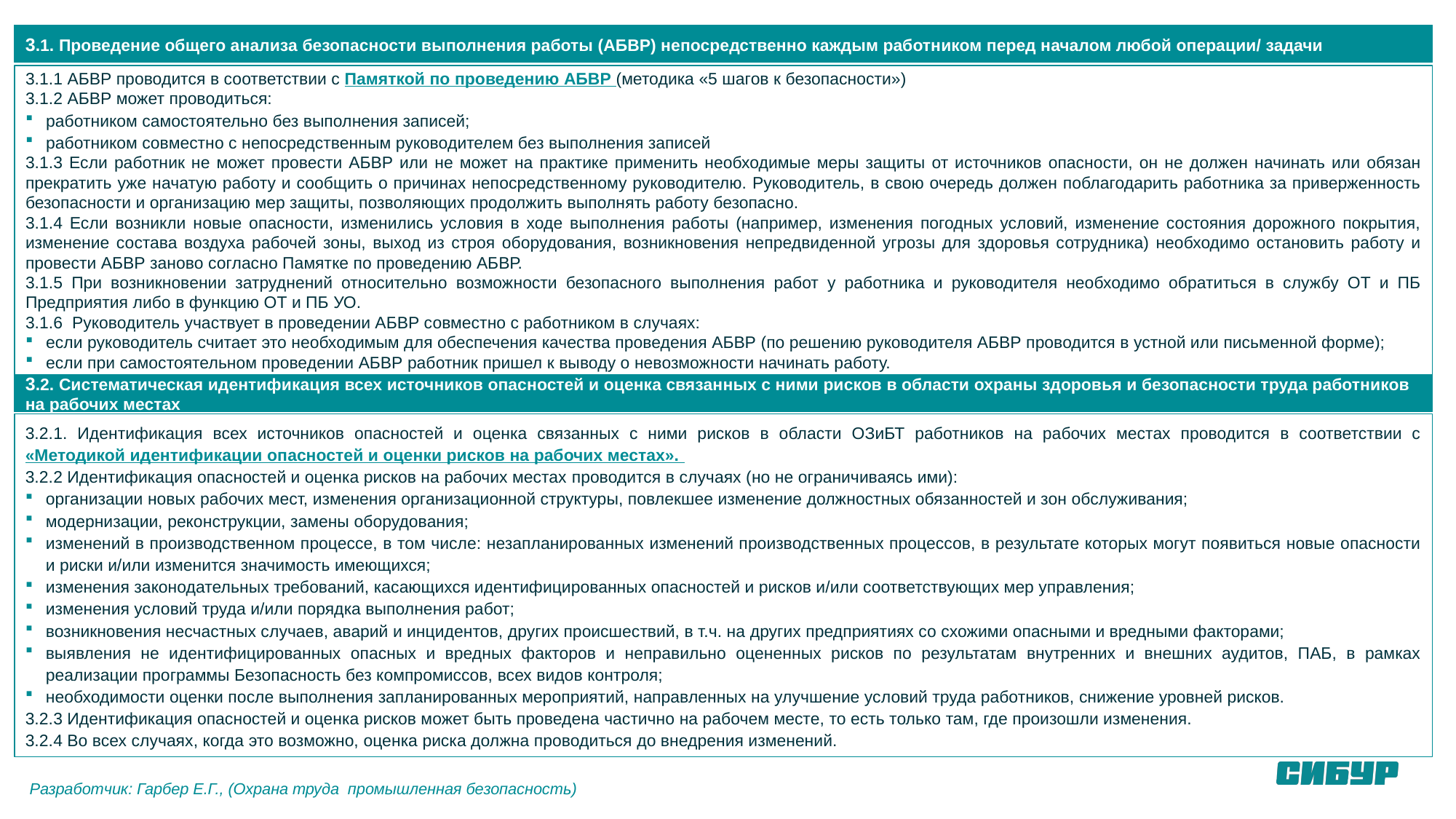

3.1. Проведение общего анализа безопасности выполнения работы (АБВР) непосредственно каждым работником перед началом любой операции/ задачи
3.1.1 АБВР проводится в соответствии с Памяткой по проведению АБВР (методика «5 шагов к безопасности»)
3.1.2 АБВР может проводиться:
работником самостоятельно без выполнения записей;
работником совместно с непосредственным руководителем без выполнения записей
3.1.3 Если работник не может провести АБВР или не может на практике применить необходимые меры защиты от источников опасности, он не должен начинать или обязан прекратить уже начатую работу и сообщить о причинах непосредственному руководителю. Руководитель, в свою очередь должен поблагодарить работника за приверженность безопасности и организацию мер защиты, позволяющих продолжить выполнять работу безопасно.
3.1.4 Если возникли новые опасности, изменились условия в ходе выполнения работы (например, изменения погодных условий, изменение состояния дорожного покрытия, изменение состава воздуха рабочей зоны, выход из строя оборудования, возникновения непредвиденной угрозы для здоровья сотрудника) необходимо остановить работу и провести АБВР заново согласно Памятке по проведению АБВР.
3.1.5 При возникновении затруднений относительно возможности безопасного выполнения работ у работника и руководителя необходимо обратиться в службу ОТ и ПБ Предприятия либо в функцию ОТ и ПБ УО.
3.1.6  Руководитель участвует в проведении АБВР совместно с работником в случаях:
если руководитель считает это необходимым для обеспечения качества проведения АБВР (по решению руководителя АБВР проводится в устной или письменной форме);
если при самостоятельном проведении АБВР работник пришел к выводу о невозможности начинать работу.
3.2. Систематическая идентификация всех источников опасностей и оценка связанных с ними рисков в области охраны здоровья и безопасности труда работников на рабочих местах
3.2.1. Идентификация всех источников опасностей и оценка связанных с ними рисков в области ОЗиБТ работников на рабочих местах проводится в соответствии с «Методикой идентификации опасностей и оценки рисков на рабочих местах».
3.2.2 Идентификация опасностей и оценка рисков на рабочих местах проводится в случаях (но не ограничиваясь ими):
организации новых рабочих мест, изменения организационной структуры, повлекшее изменение должностных обязанностей и зон обслуживания;
модернизации, реконструкции, замены оборудования;
изменений в производственном процессе, в том числе: незапланированных изменений производственных процессов, в результате которых могут появиться новые опасности и риски и/или изменится значимость имеющихся;
изменения законодательных требований, касающихся идентифицированных опасностей и рисков и/или соответствующих мер управления;
изменения условий труда и/или порядка выполнения работ;
возникновения несчастных случаев, аварий и инцидентов, других происшествий, в т.ч. на других предприятиях со схожими опасными и вредными факторами;
выявления не идентифицированных опасных и вредных факторов и неправильно оцененных рисков по результатам внутренних и внешних аудитов, ПАБ, в рамках реализации программы Безопасность без компромиссов, всех видов контроля;
необходимости оценки после выполнения запланированных мероприятий, направленных на улучшение условий труда работников, снижение уровней рисков.
3.2.3 Идентификация опасностей и оценка рисков может быть проведена частично на рабочем месте, то есть только там, где произошли изменения.
3.2.4 Во всех случаях, когда это возможно, оценка риска должна проводиться до внедрения изменений.
Разработчик: Гарбер Е.Г., (Охрана труда  промышленная безопасность)